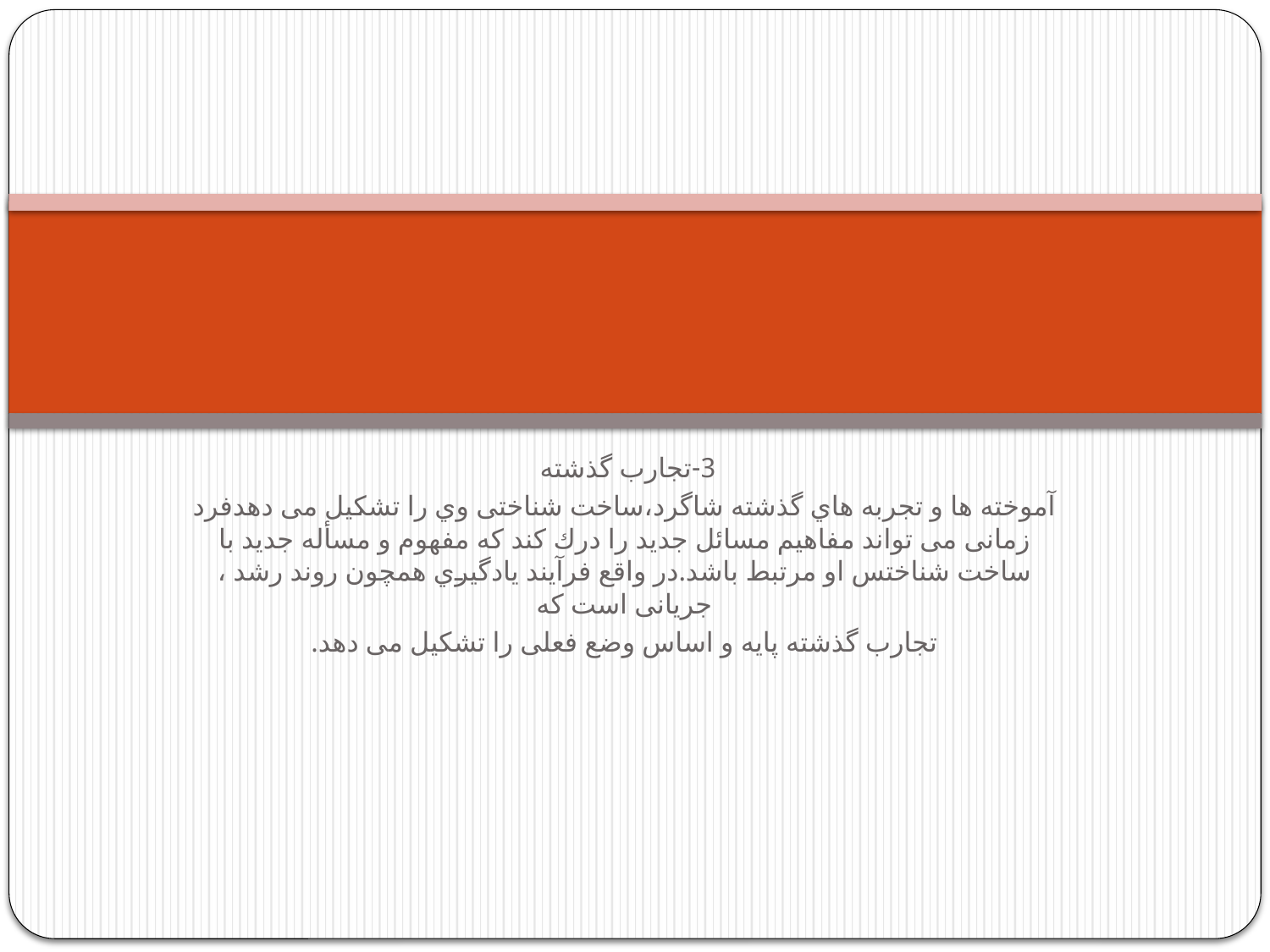

#
3-تجارب گذشته
آموخته ها و تجربه هاي گذشته شاگرد،ساخت شناختی وي را تشکیل می دهدفرد زمانی می تواند مفاهیم مسائل جدید را درك کند که مفهوم و مسأله جدید با ساخت شناختس او مرتبط باشد.در واقع فرآیند یادگیري همچون روند رشد ، جریانی است که
تجارب گذشته پایه و اساس وضع فعلی را تشکیل می دهد.